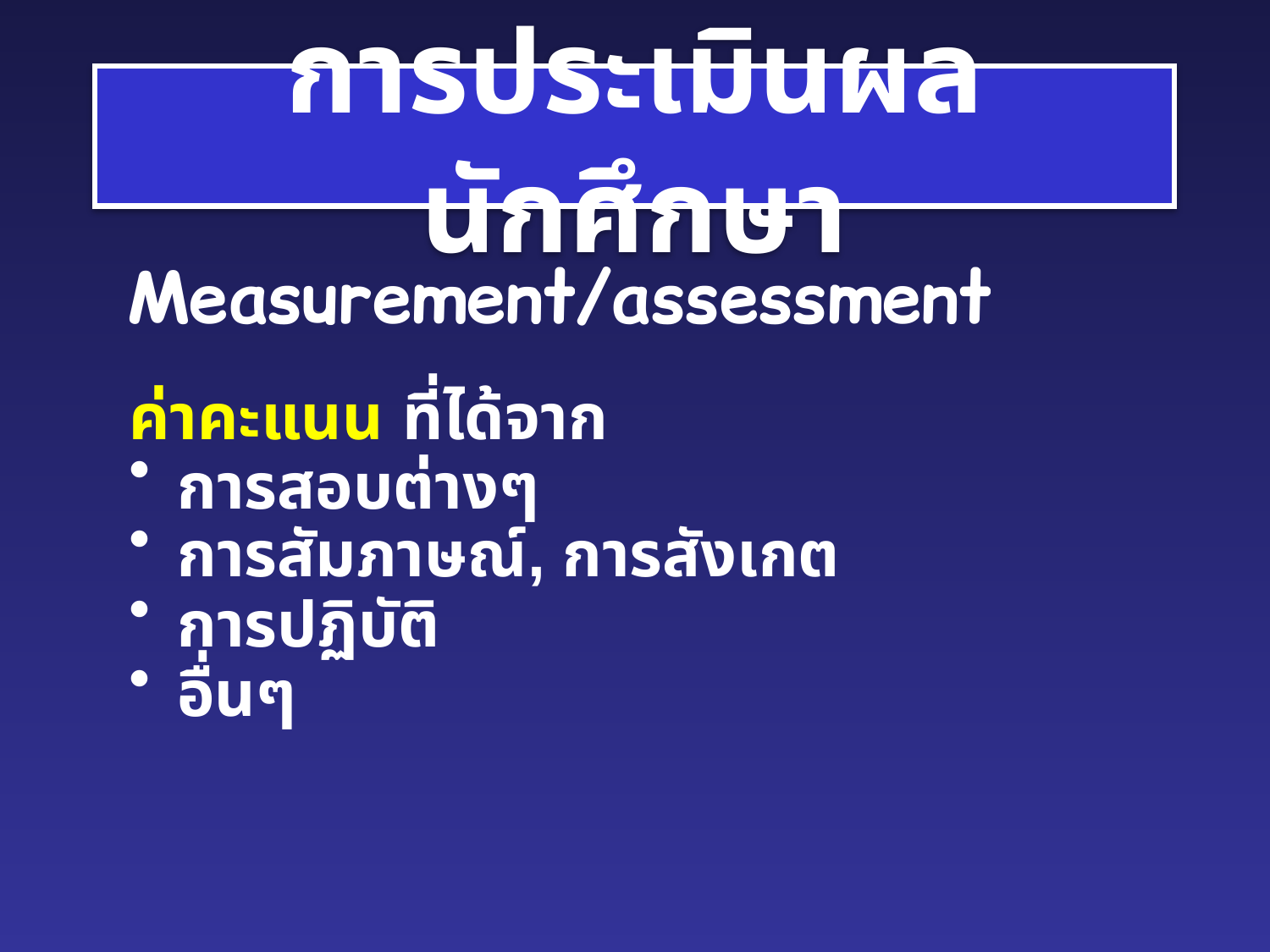

# การประเมินผลนักศึกษา
Measurement/assessment
ค่าคะแนน ที่ได้จาก
 การสอบต่างๆ
 การสัมภาษณ์, การสังเกต
 การปฏิบัติ
 อื่นๆ